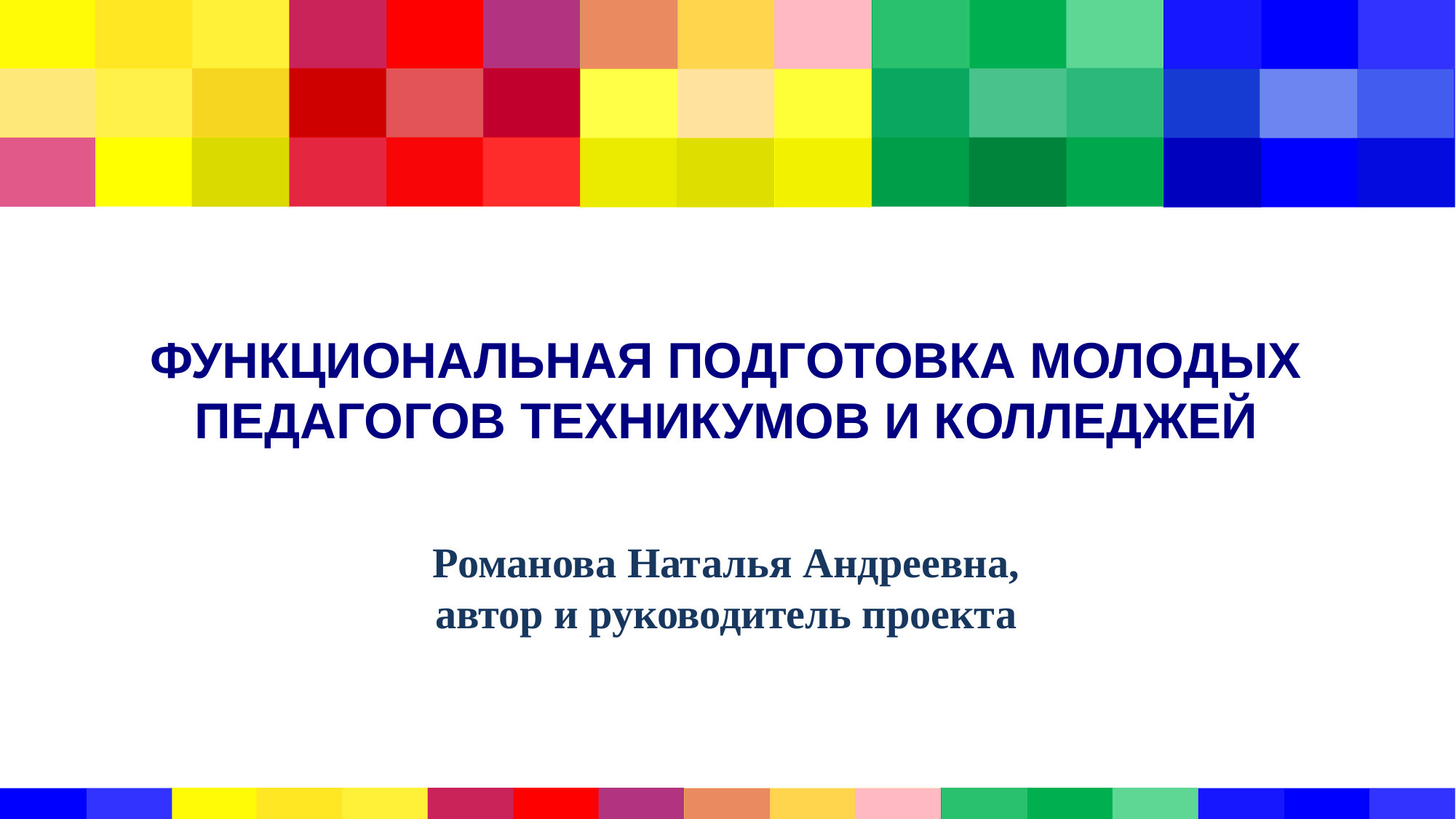

# ФУНКЦИОНАЛЬНАЯ ПОДГОТОВКА МОЛОДЫХ ПЕДАГОГОВ ТЕХНИКУМОВ И КОЛЛЕДЖЕЙ
Романова Наталья Андреевна,
автор и руководитель проекта